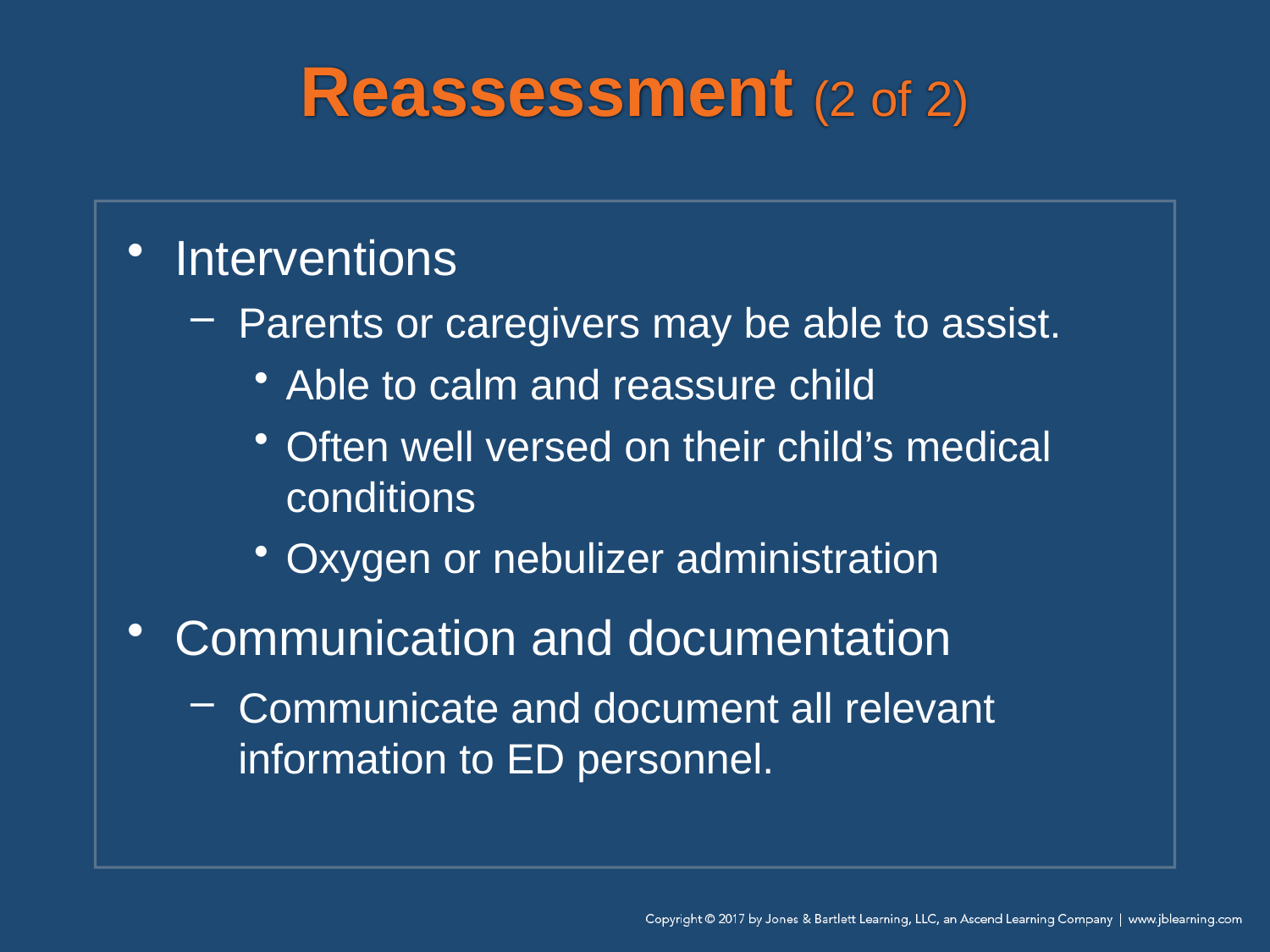

# Reassessment (2 of 2)
Interventions
Parents or caregivers may be able to assist.
Able to calm and reassure child
Often well versed on their child’s medical conditions
Oxygen or nebulizer administration
Communication and documentation
Communicate and document all relevant information to ED personnel.